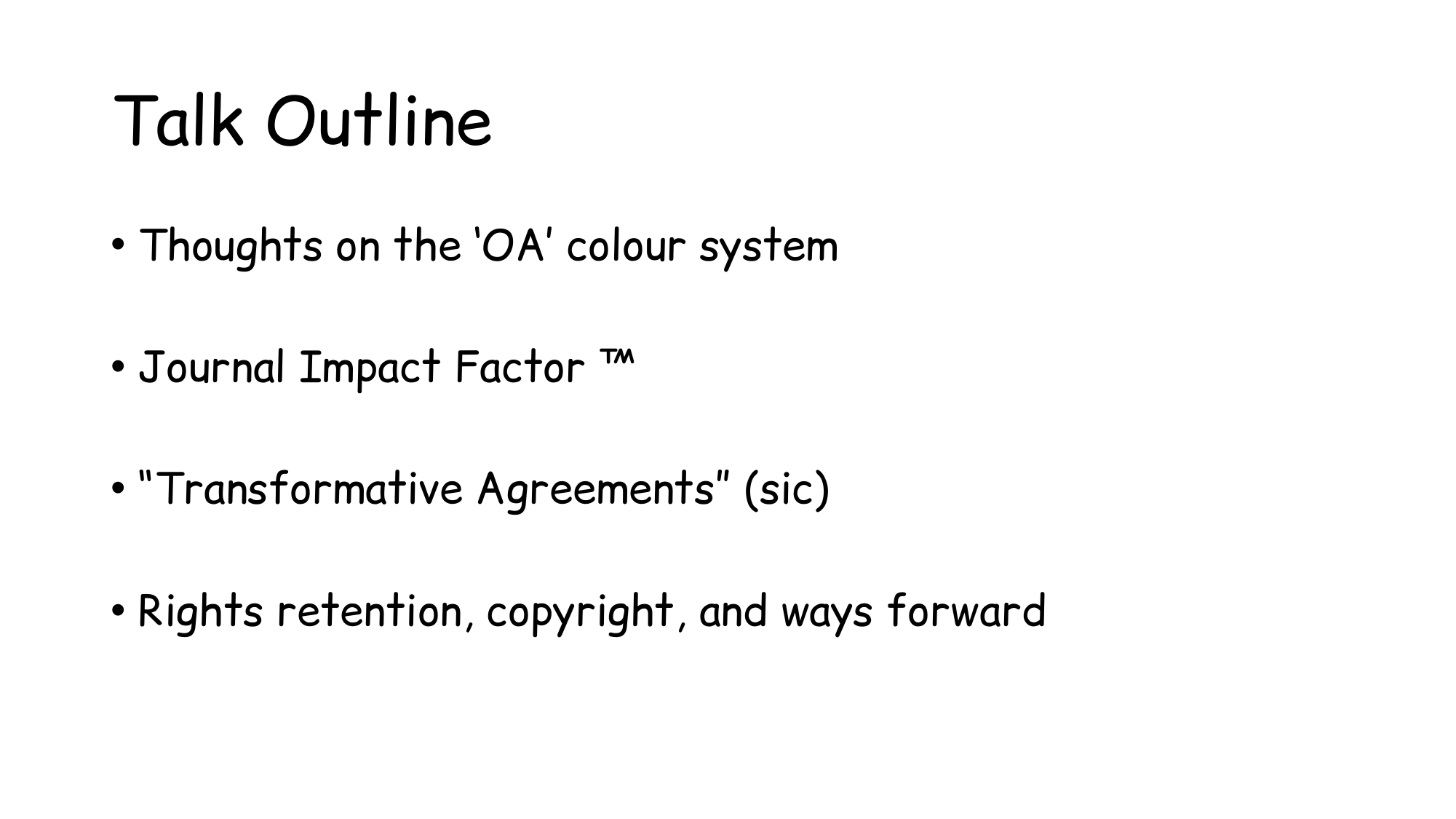

# Talk Outline
Thoughts on the ‘OA’ colour system

Journal Impact Factor ™

“Transformative Agreements” (sic)

Rights retention, copyright, and ways forward